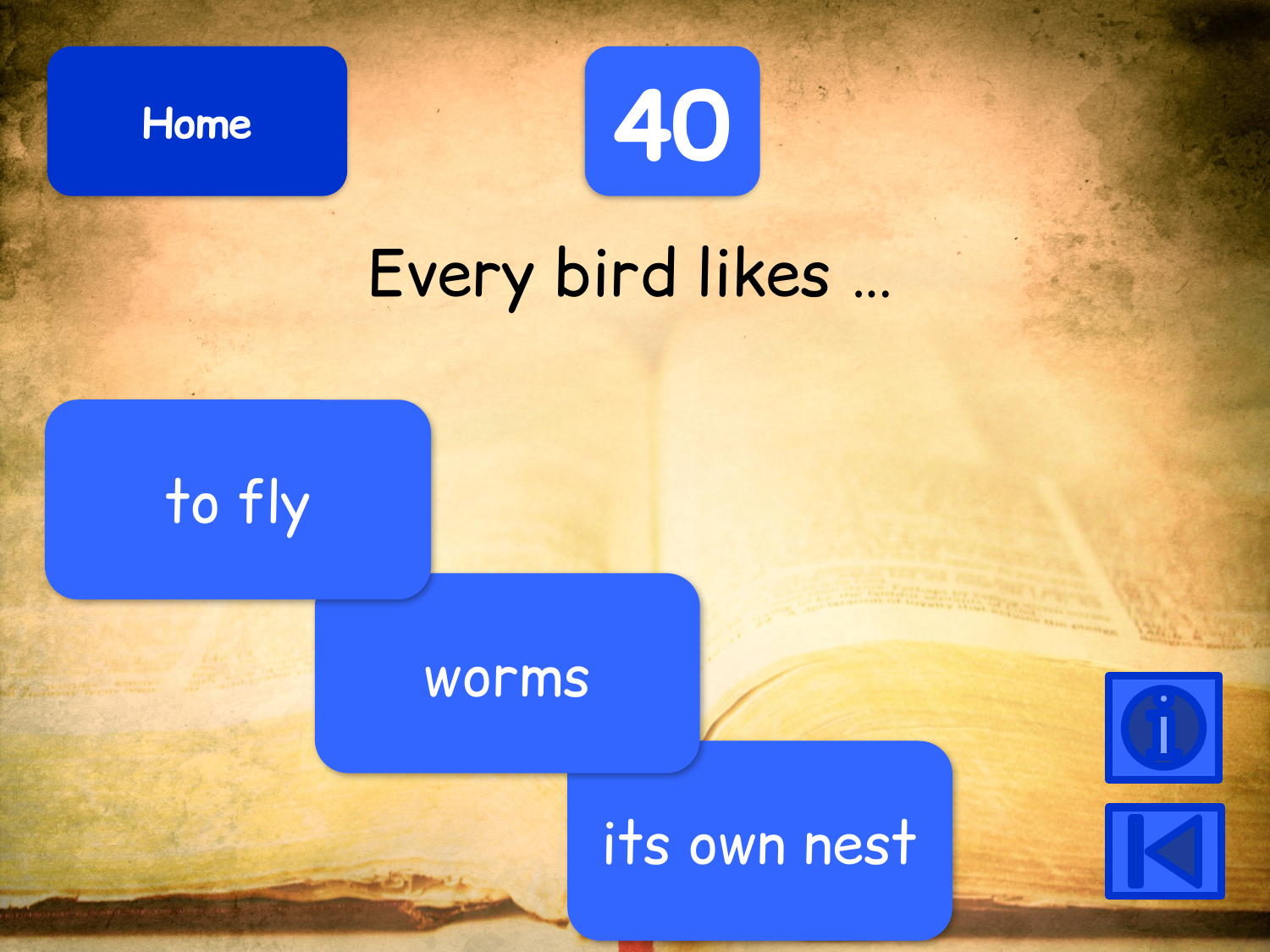

Home
40
Every bird likes …
to fly
worms

its own nest